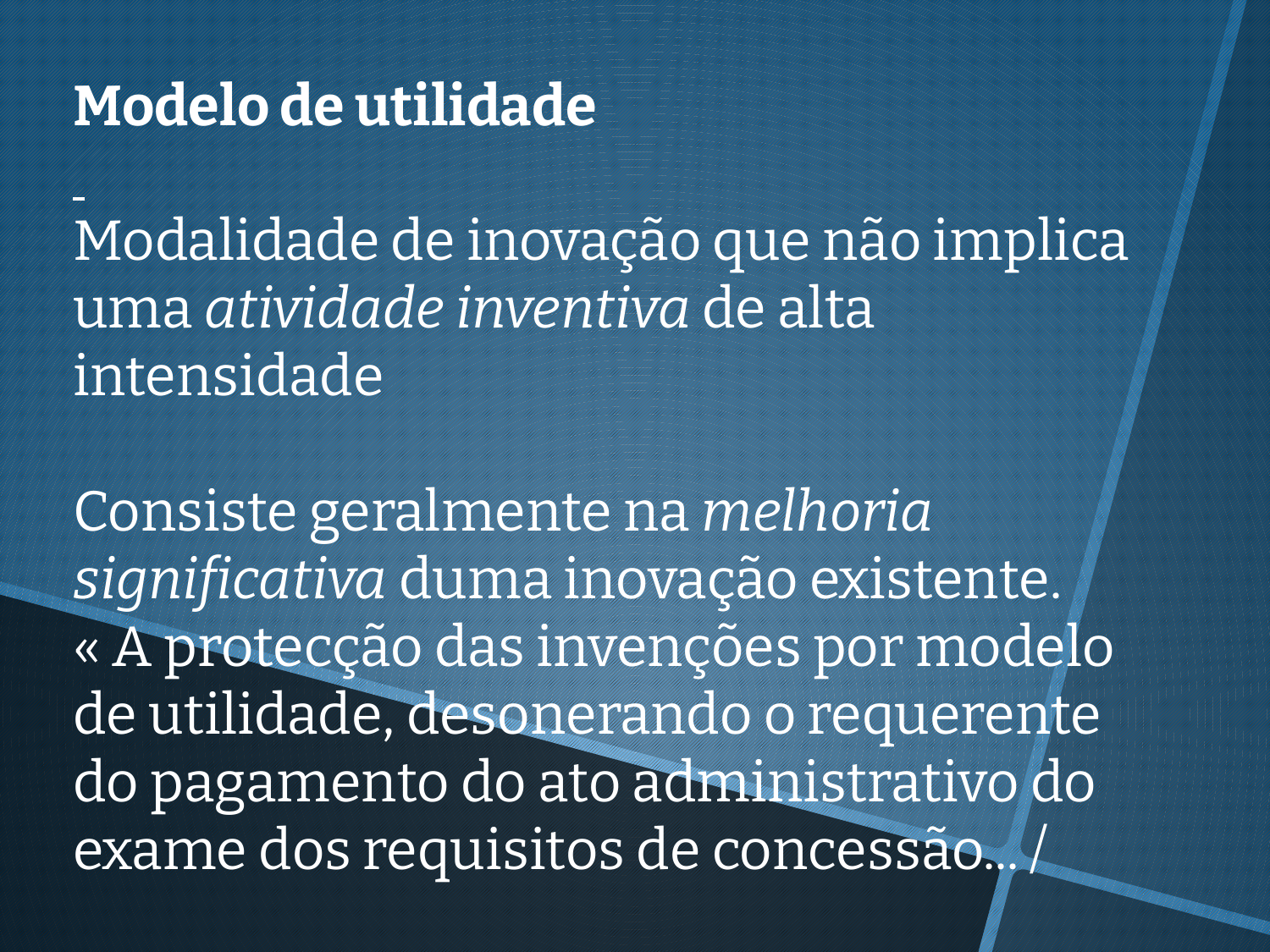

Modelo de utilidade

Modalidade de inovação que não implica uma atividade inventiva de alta intensidade

Consiste geralmente na melhoria significativa duma inovação existente.
« A protecção das invenções por modelo de utilidade, desonerando o requerente do pagamento do ato administrativo do exame dos requisitos de concessão... /